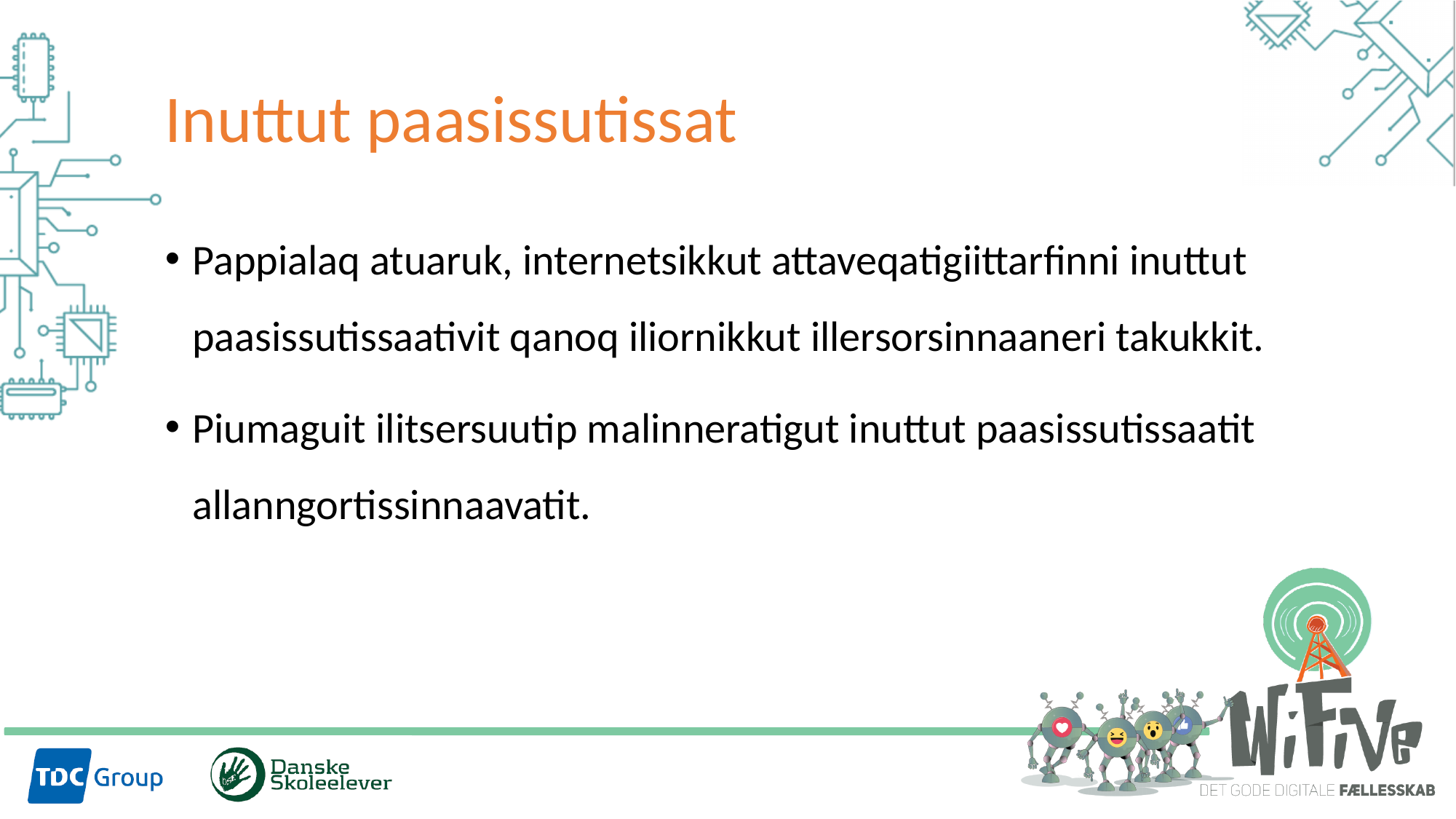

# Inuttut paasissutissat
Pappialaq atuaruk, internetsikkut attaveqatigiittarfinni inuttut paasissutissaativit qanoq iliornikkut illersorsinnaaneri takukkit.
Piumaguit ilitsersuutip malinneratigut inuttut paasissutissaatit allanngortissinnaavatit.